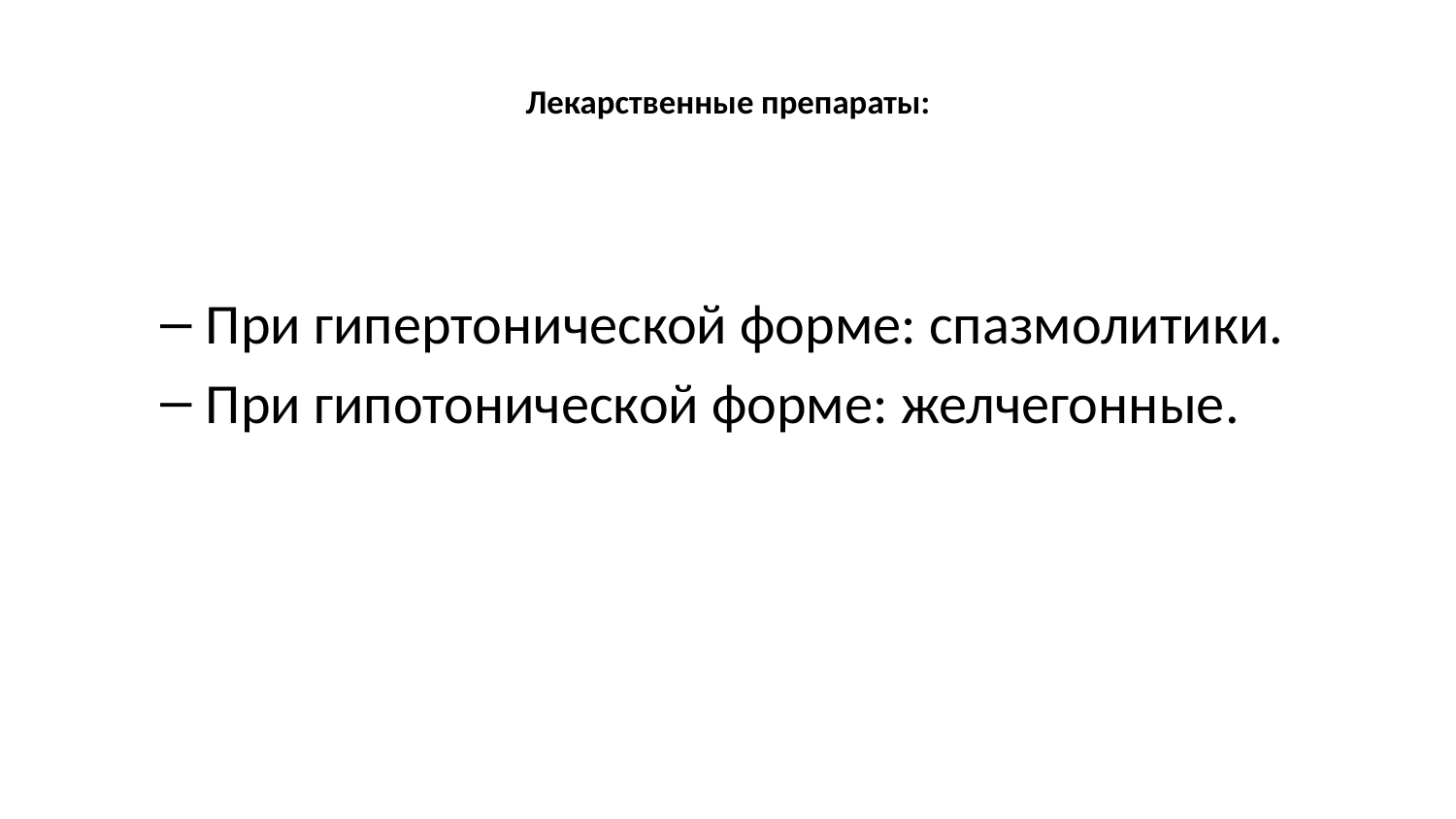

# Лекарственные препараты:

При гипертонической форме: спазмолитики.
При гипотонической форме: желчегонные.